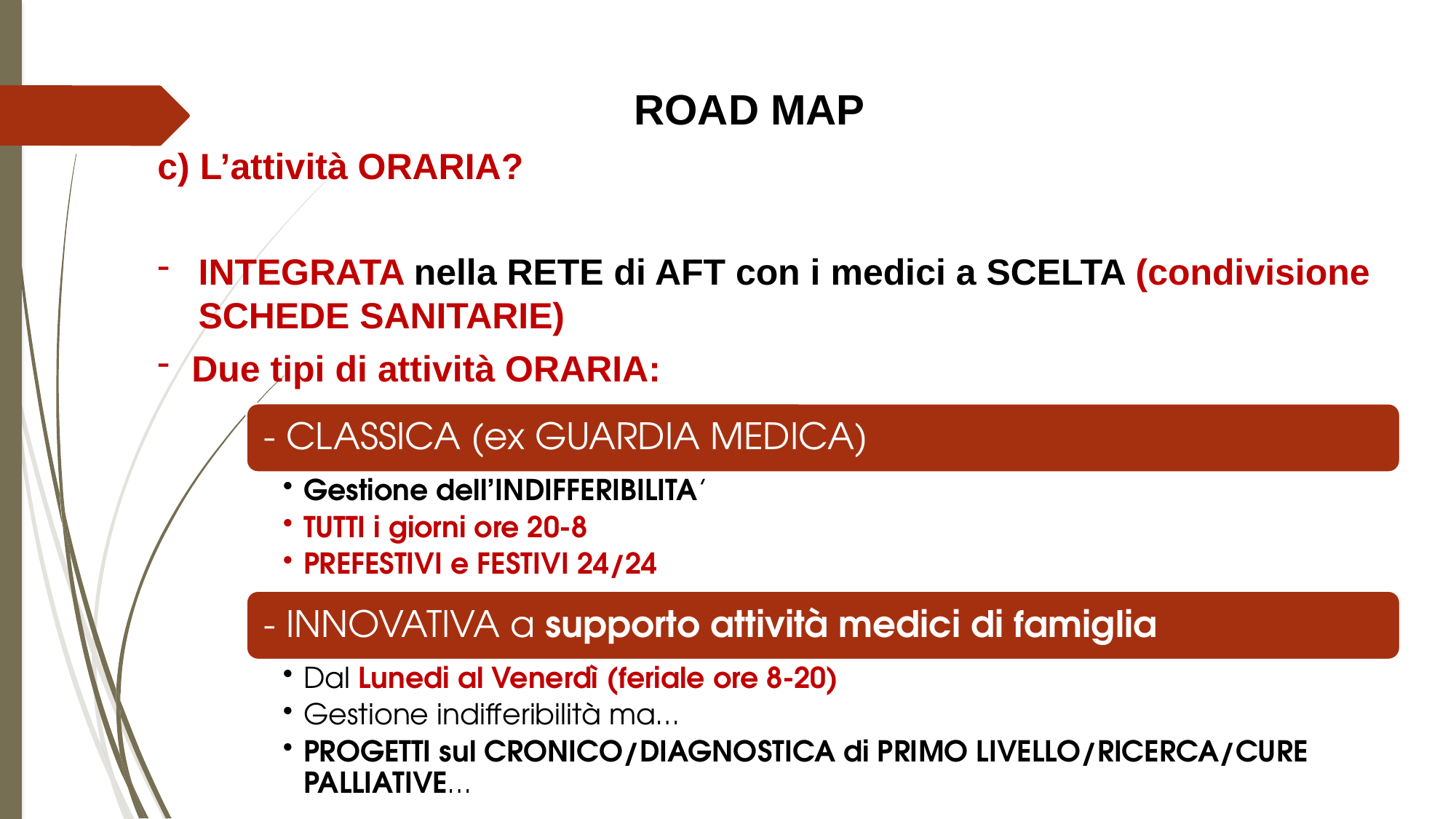

ROAD MAP
c) L’attività ORARIA?

INTEGRATA nella RETE di AFT con i medici a SCELTA (condivisione SCHEDE SANITARIE)
Due tipi di attività ORARIA:

- CLASSICA (ex GUARDIA MEDICA)
Gestione dell’INDIFFERIBILITA’
TUTTI i giorni ore 20-8
PREFESTIVI e FESTIVI 24/24
- INNOVATIVA a supporto attività medici di famiglia
Dal Lunedi al Venerdì (feriale ore 8-20)
Gestione indifferibilità ma…
PROGETTI sul CRONICO/DIAGNOSTICA di PRIMO LIVELLO/RICERCA/CURE PALLIATIVE…